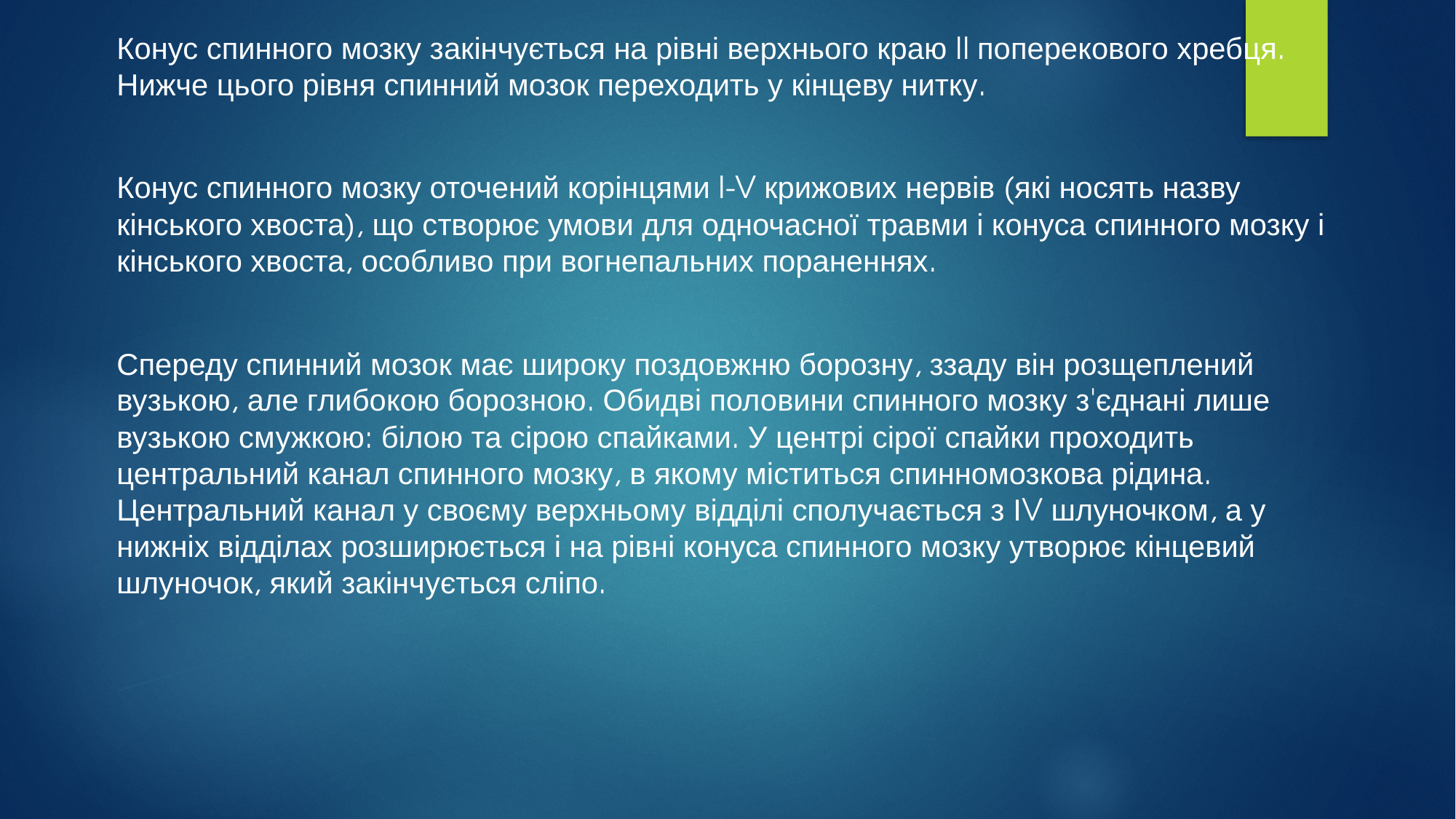

Конус спинного мозку закінчується на рівні верхнього краю II поперекового хребця. Нижче цього рівня спинний мозок переходить у кінцеву нитку.

Конус спинного мозку оточений корінцями I-V крижових нервів (які носять назву кінського хвоста), що створює умови для одночасної травми і конуса спинного мозку і кінського хвоста, особливо при вогнепальних пораненнях.

Спереду спинний мозок має широку поздовжню борозну, ззаду він розщеплений вузькою, але глибокою борозною. Обидві половини спинного мозку з'єднані лише вузькою смужкою: білою та сірою спайками. У центрі сірої спайки проходить центральний канал спинного мозку, в якому міститься спинномозкова рідина. Центральний канал у своєму верхньому відділі сполучається з ІV шлуночком, а у нижніх відділах розширюється і на рівні конуса спинного мозку утворює кінцевий шлуночок, який закінчується сліпо.